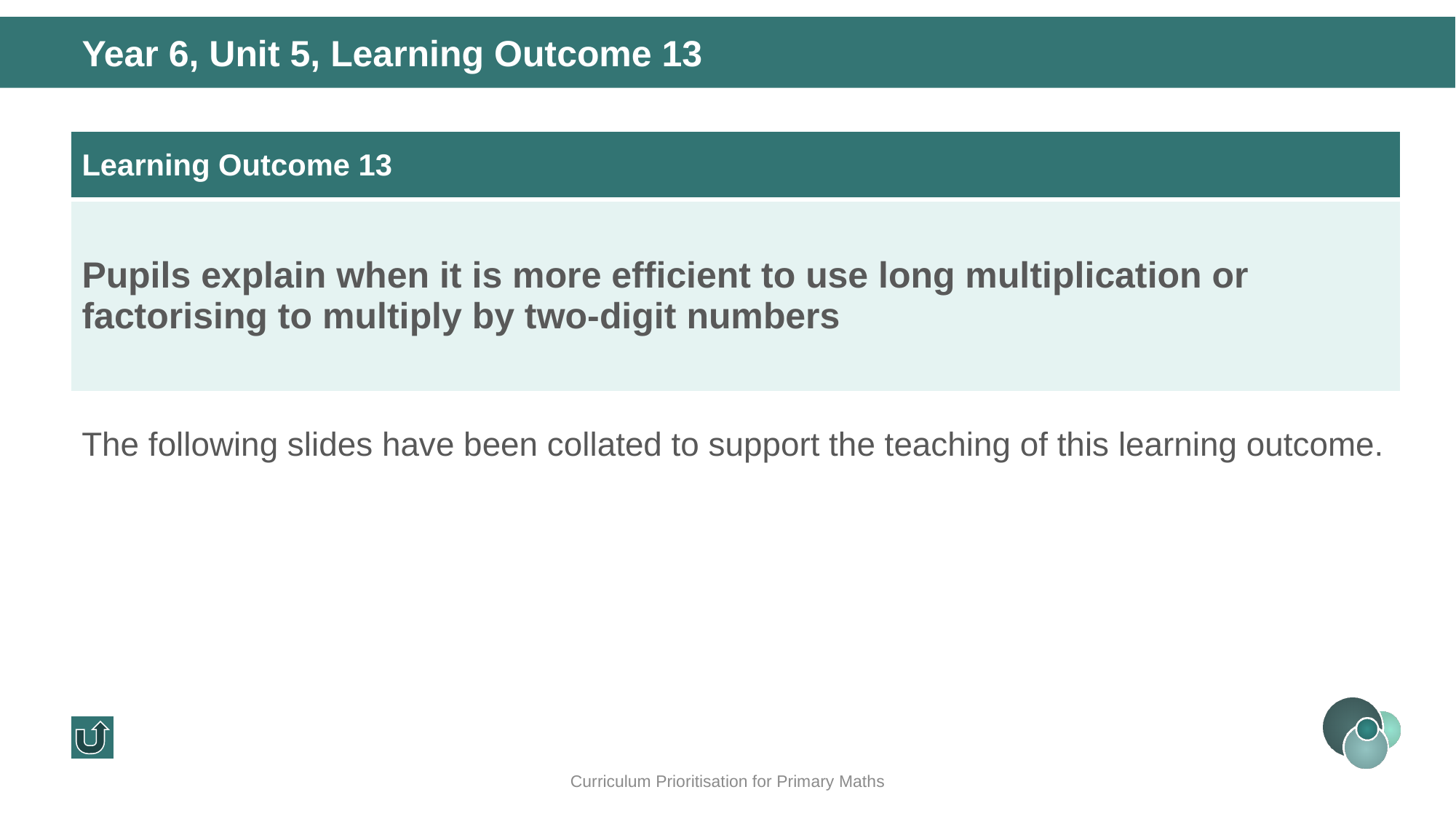

Year 6, Unit 5, Learning Outcome 13
| Learning Outcome 13 |
| --- |
| Pupils explain when it is more efficient to use long multiplication or factorising to multiply by two-digit numbers |
The following slides have been collated to support the teaching of this learning outcome.

Curriculum Prioritisation for Primary Maths